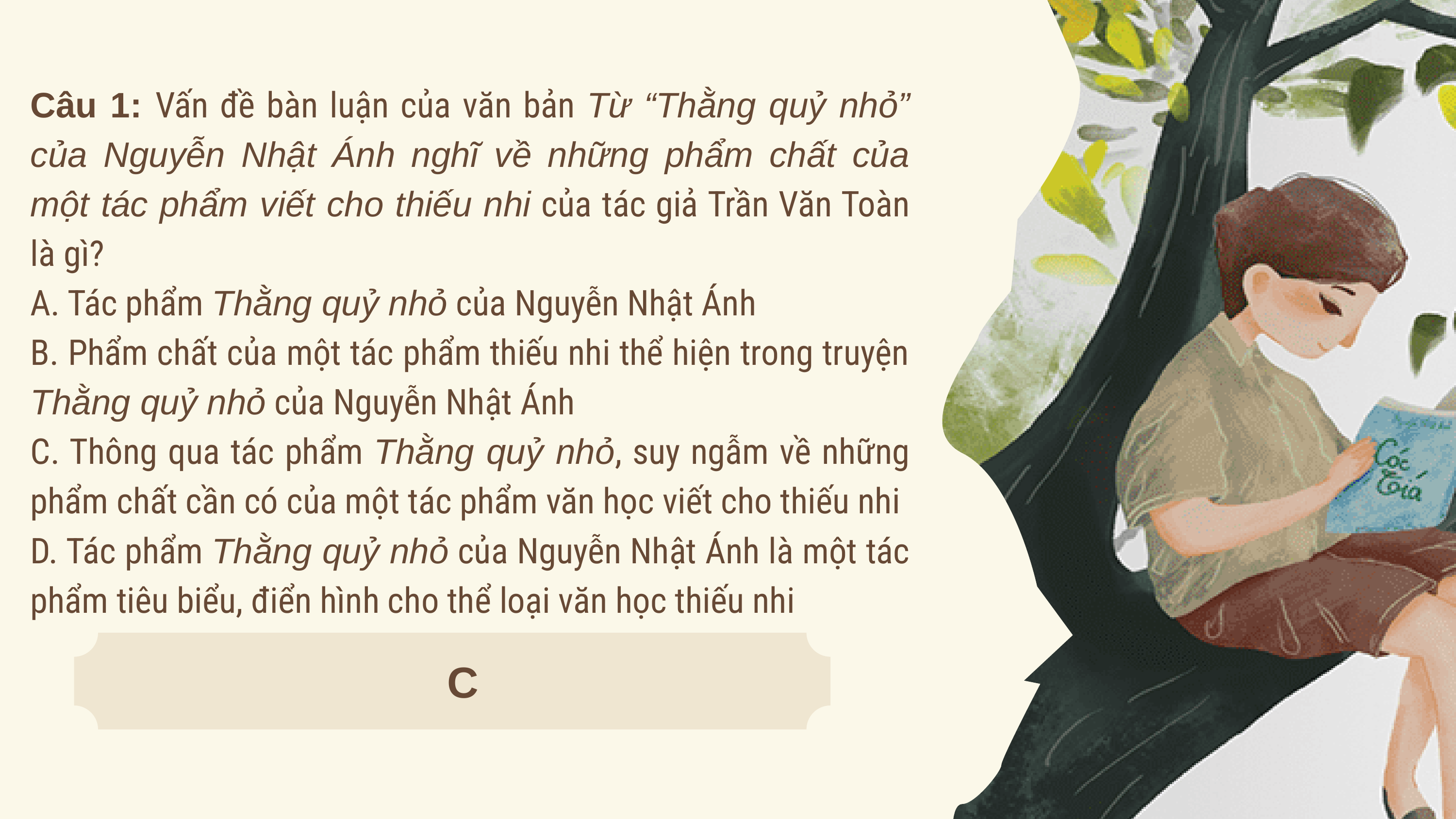

Câu 1: Vấn đề bàn luận của văn bản Từ “Thằng quỷ nhỏ” của Nguyễn Nhật Ánh nghĩ về những phẩm chất của một tác phẩm viết cho thiếu nhi của tác giả Trần Văn Toàn là gì?
A. Tác phẩm Thằng quỷ nhỏ của Nguyễn Nhật Ánh
B. Phẩm chất của một tác phẩm thiếu nhi thể hiện trong truyện Thằng quỷ nhỏ của Nguyễn Nhật Ánh
C. Thông qua tác phẩm Thằng quỷ nhỏ, suy ngẫm về những phẩm chất cần có của một tác phẩm văn học viết cho thiếu nhi
D. Tác phẩm Thằng quỷ nhỏ của Nguyễn Nhật Ánh là một tác phẩm tiêu biểu, điển hình cho thể loại văn học thiếu nhi

C